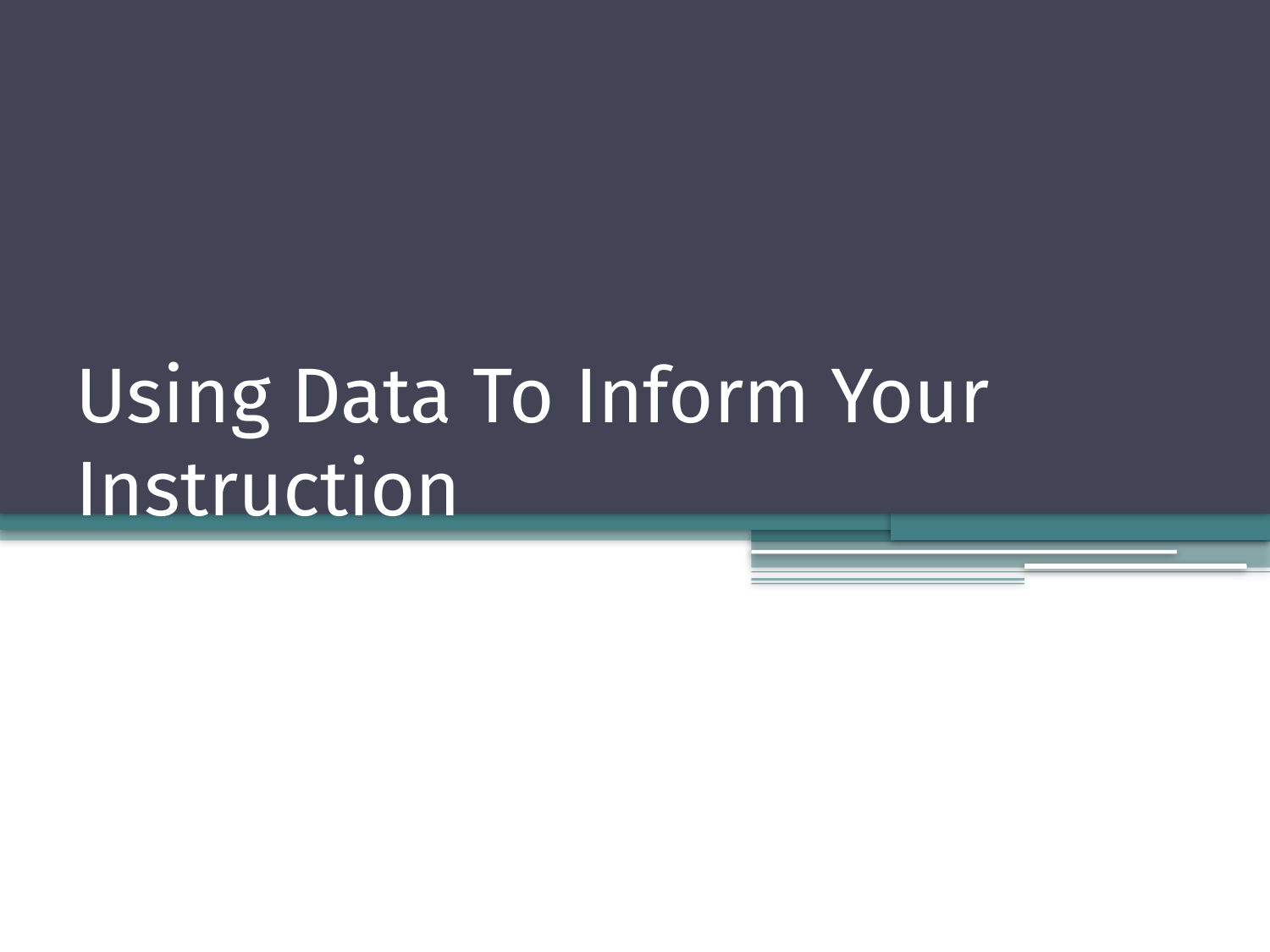

# Using Data To Inform Your Instruction